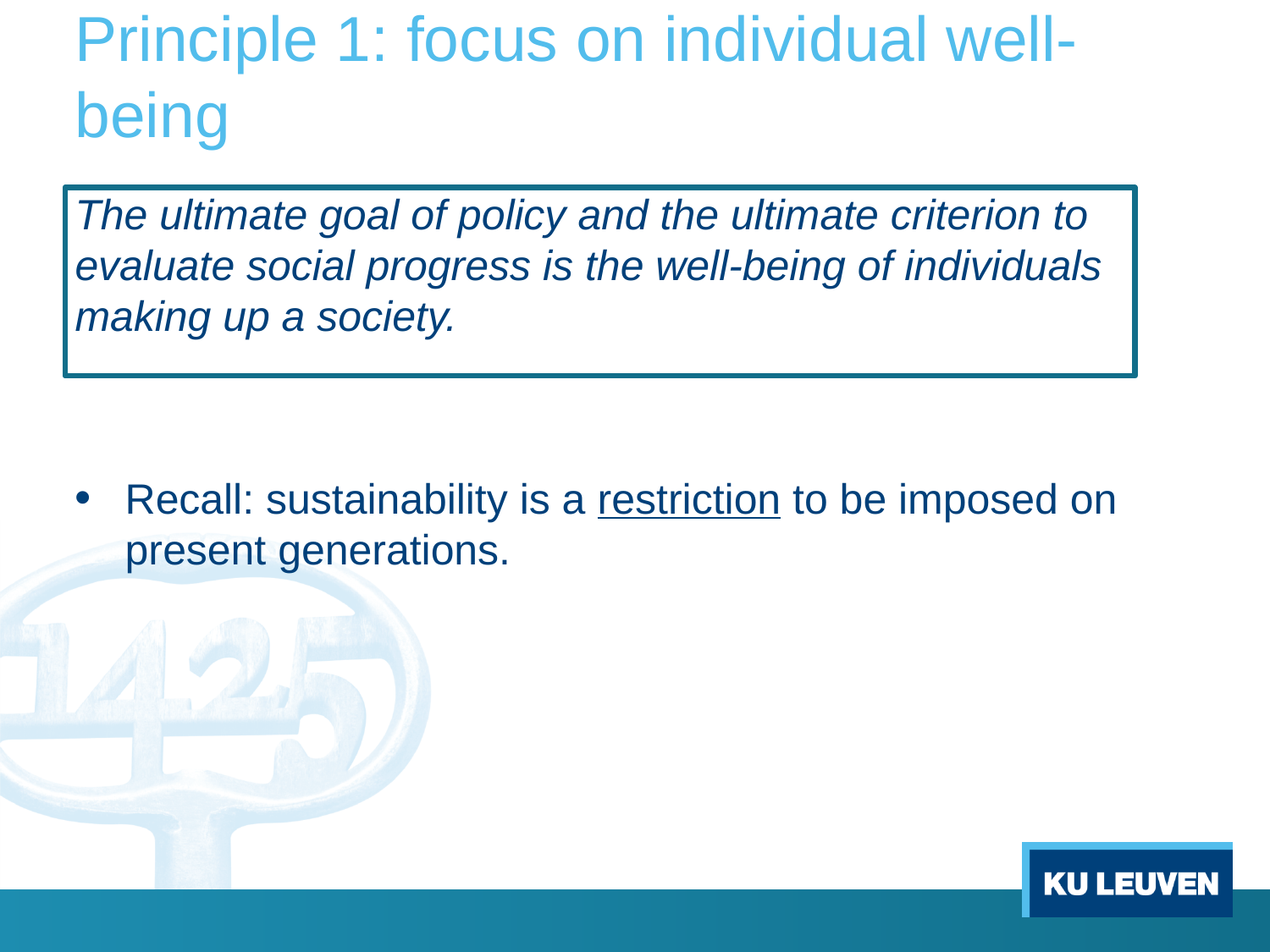

# Principle 1: focus on individual well-being

The ultimate goal of policy and the ultimate criterion to evaluate social progress is the well-being of individuals making up a society.

Recall: sustainability is a restriction to be imposed on present generations.